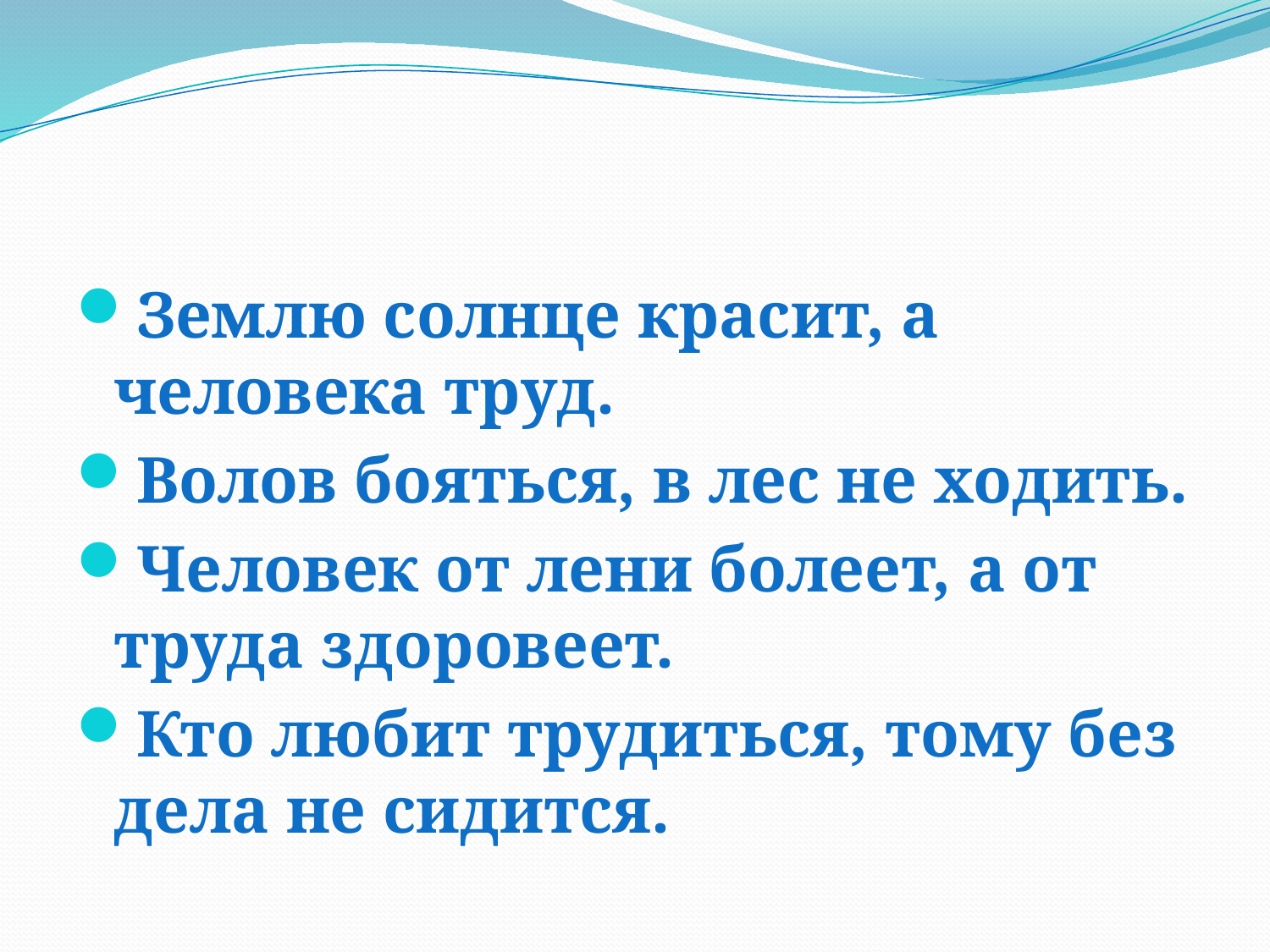

#
Землю солнце красит, а человека труд.
Волов бояться, в лес не ходить.
Человек от лени болеет, а от труда здоровеет.
Кто любит трудиться, тому без дела не сидится.